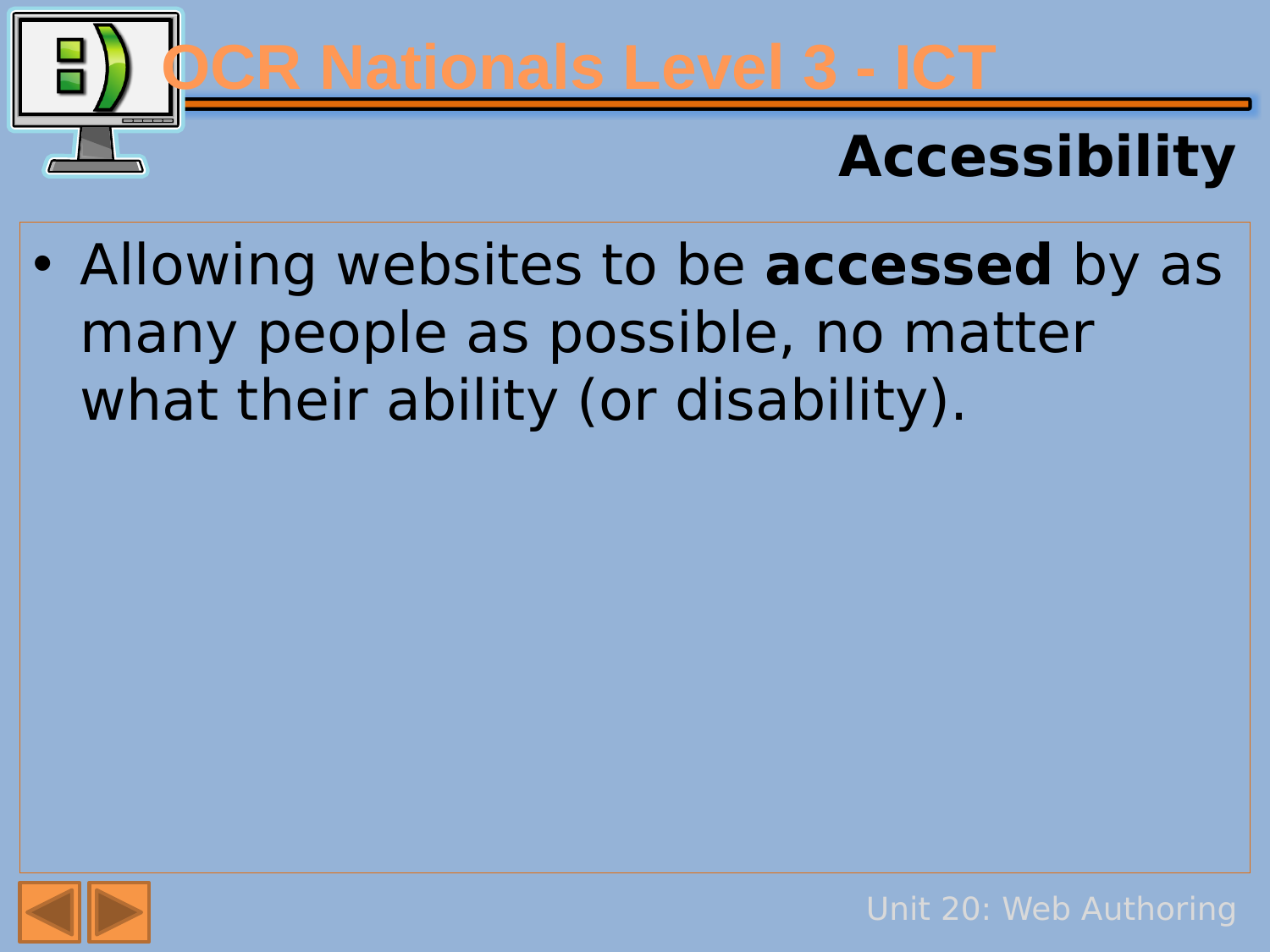

# Accessibility
Allowing websites to be accessed by as many people as possible, no matter what their ability (or disability).